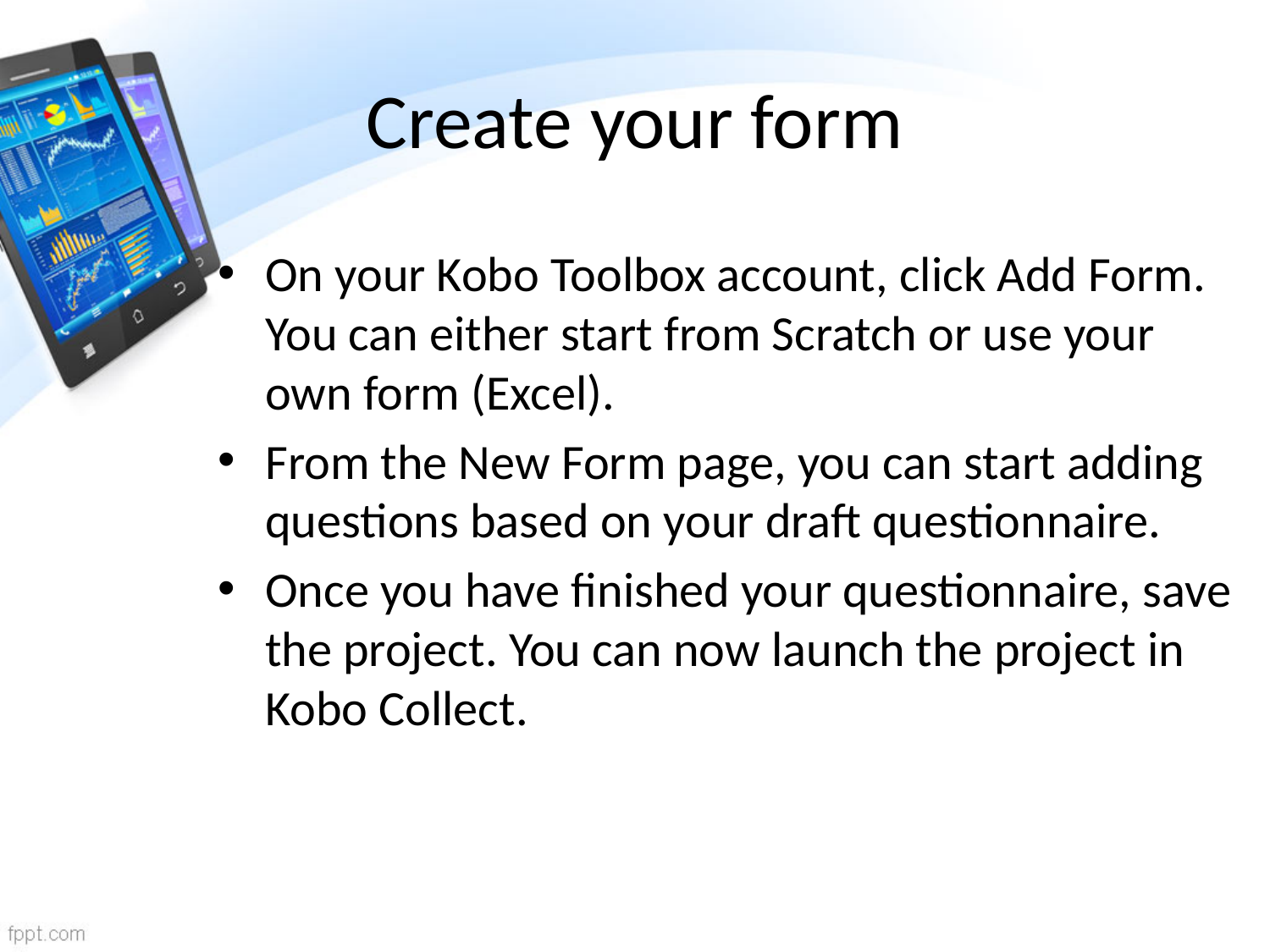

# Create your form
On your Kobo Toolbox account, click Add Form. You can either start from Scratch or use your own form (Excel).
From the New Form page, you can start adding questions based on your draft questionnaire.
Once you have finished your questionnaire, save the project. You can now launch the project in Kobo Collect.